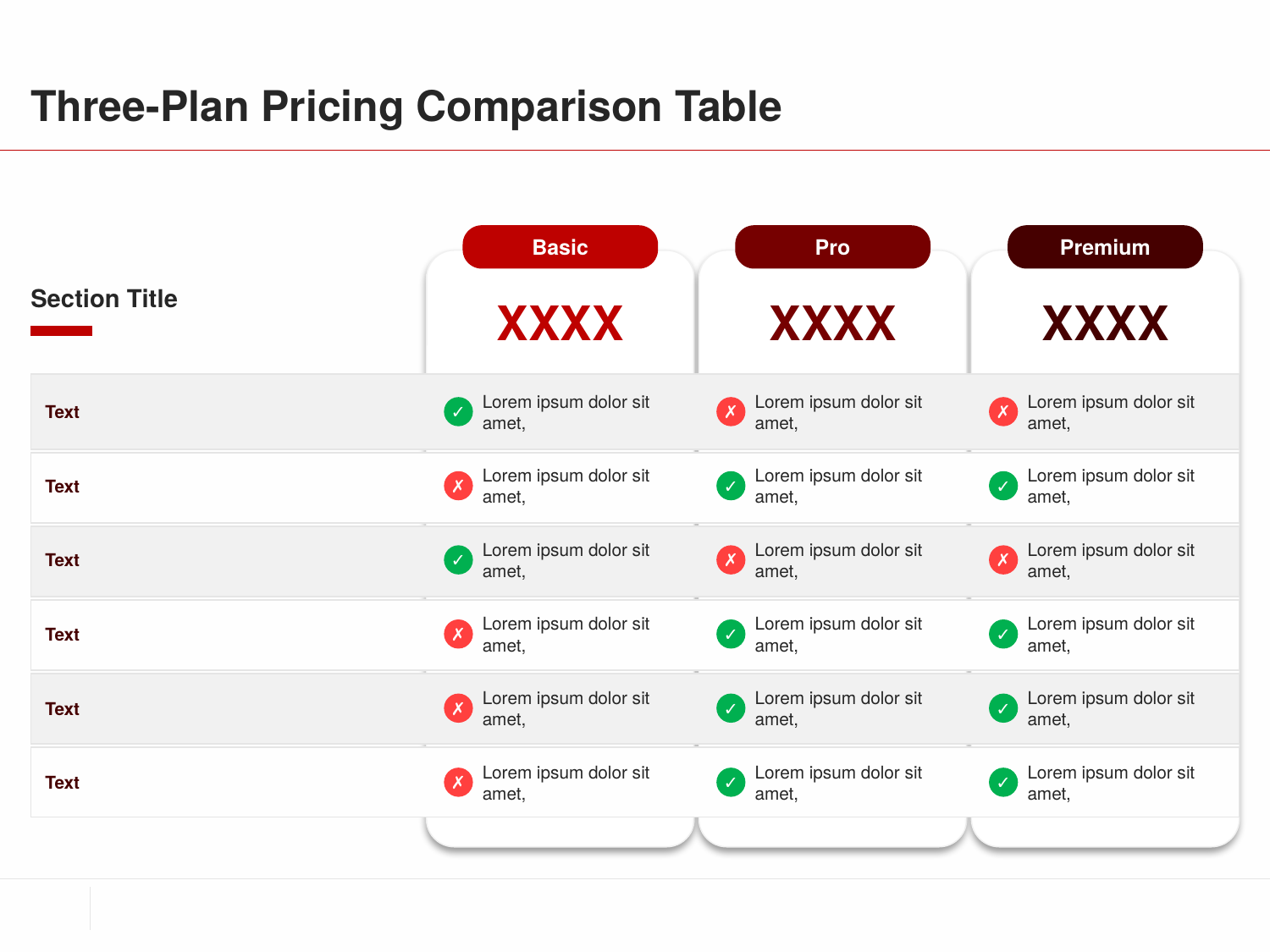

# Three-Plan Pricing Comparison Table
Basic
Pro
Premium

Section Title
XXXX
XXXX
XXXX

Text
✓
✗
✗
Lorem ipsum dolor sit amet,
Lorem ipsum dolor sit amet,
Lorem ipsum dolor sit amet,

Text
✗
✓
✓
Lorem ipsum dolor sit amet,
Lorem ipsum dolor sit amet,
Lorem ipsum dolor sit amet,

Text
✓
✗
✗
Lorem ipsum dolor sit amet,
Lorem ipsum dolor sit amet,
Lorem ipsum dolor sit amet,

Text
✗
✓
✓
Lorem ipsum dolor sit amet,
Lorem ipsum dolor sit amet,
Lorem ipsum dolor sit amet,

Text
✗
✓
✓
Lorem ipsum dolor sit amet,
Lorem ipsum dolor sit amet,
Lorem ipsum dolor sit amet,

Text
✗
✓
✓
Lorem ipsum dolor sit amet,
Lorem ipsum dolor sit amet,
Lorem ipsum dolor sit amet,